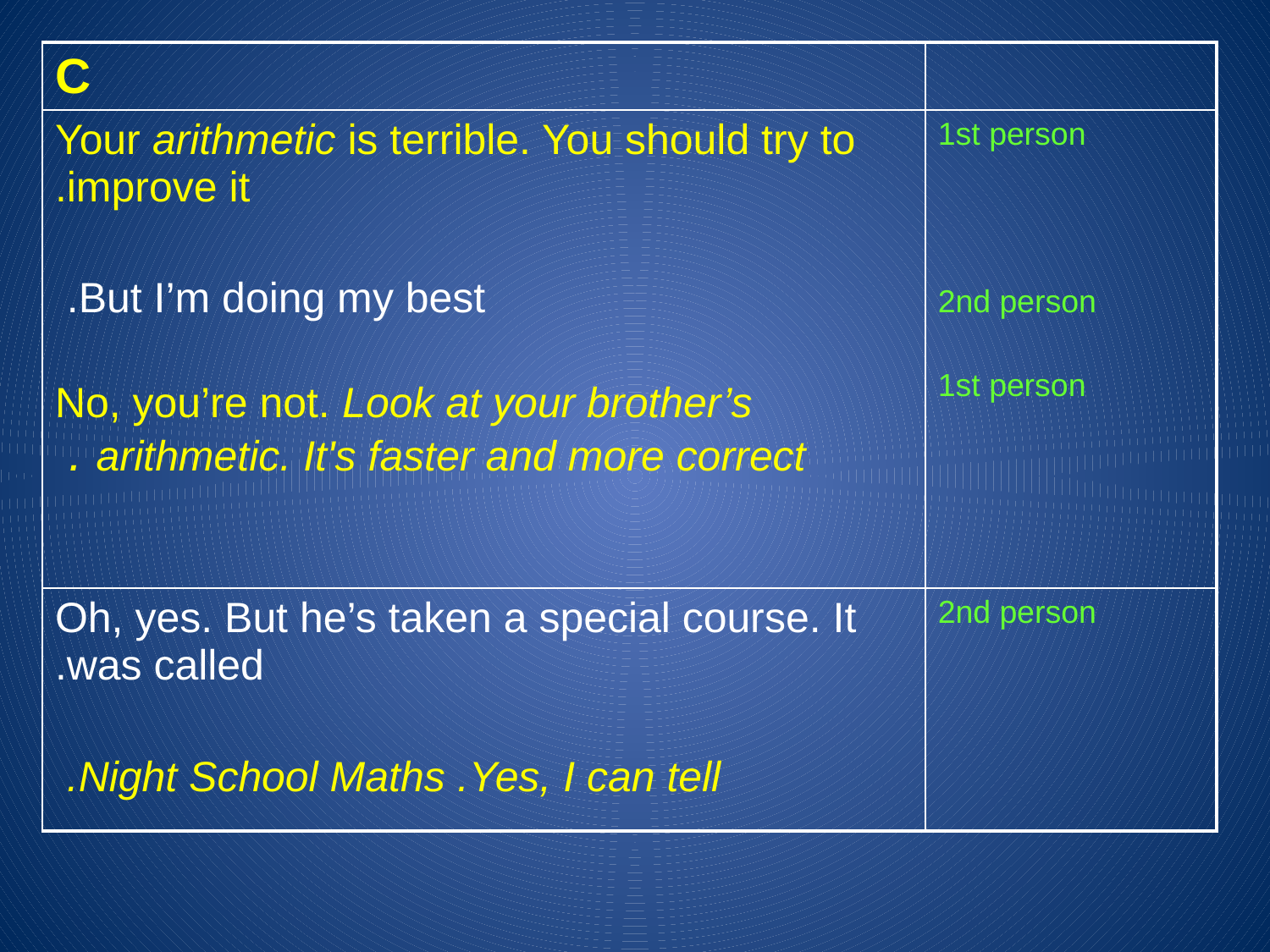

| C |  |
| --- | --- |
| Your arithmetic is terrible. You should try to improve it. But I’m doing my best. No, you’re not. Look at your brother’s arithmetic. It's faster and more correct . | 1st person 2nd person 1st person |
| Oh, yes. But he’s taken a special course. It was called. Night School Maths .Yes, I can tell. | 2nd person |